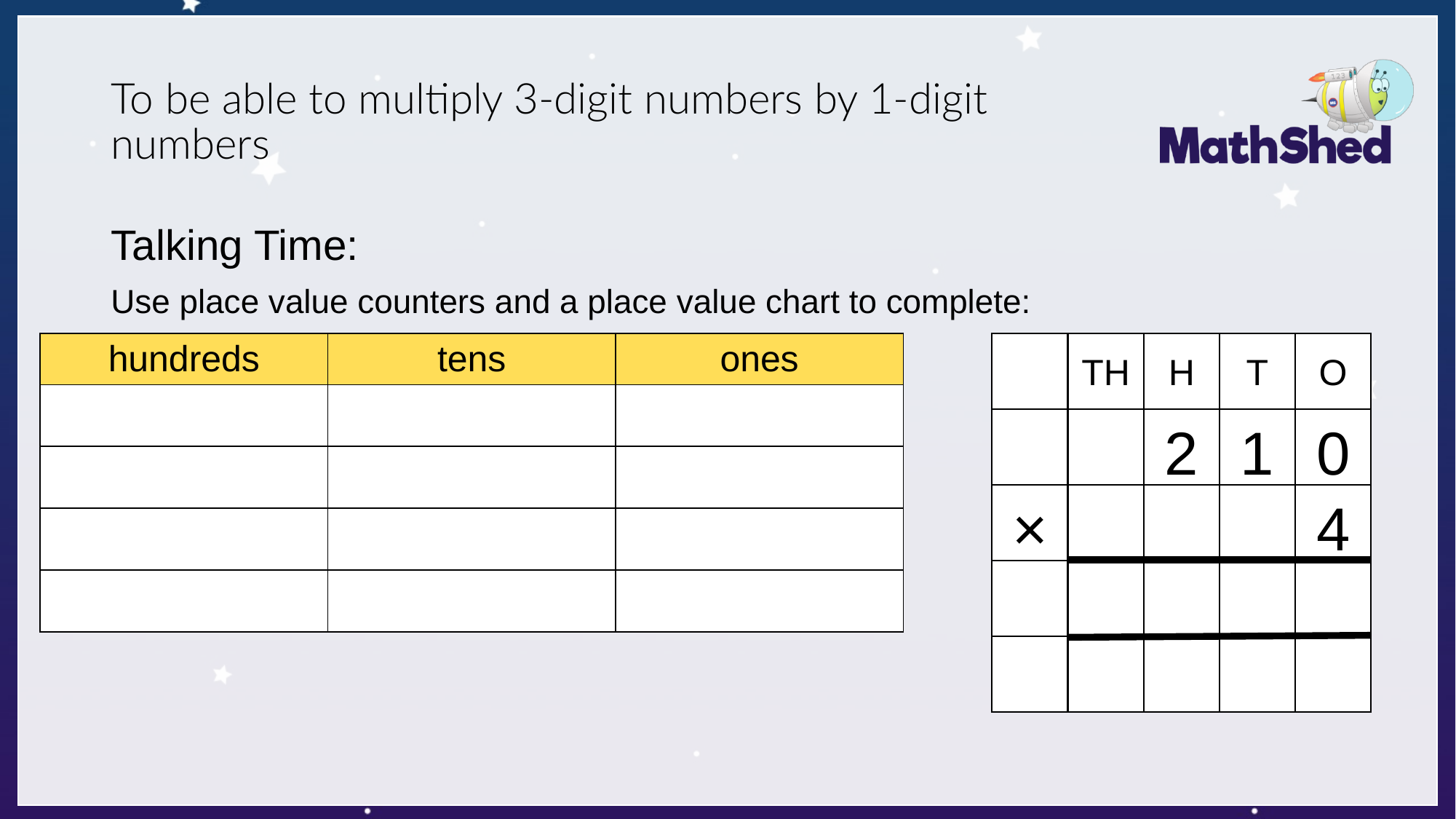

# To be able to multiply 3-digit numbers by 1-digit numbers
Talking Time:
Use place value counters and a place value chart to complete:

| hundreds | tens | ones |
| --- | --- | --- |
|  |  |  |
|  |  |  |
|  |  |  |
|  |  |  |

TH
H
T
O

2
1
0
×

4

1
0
0